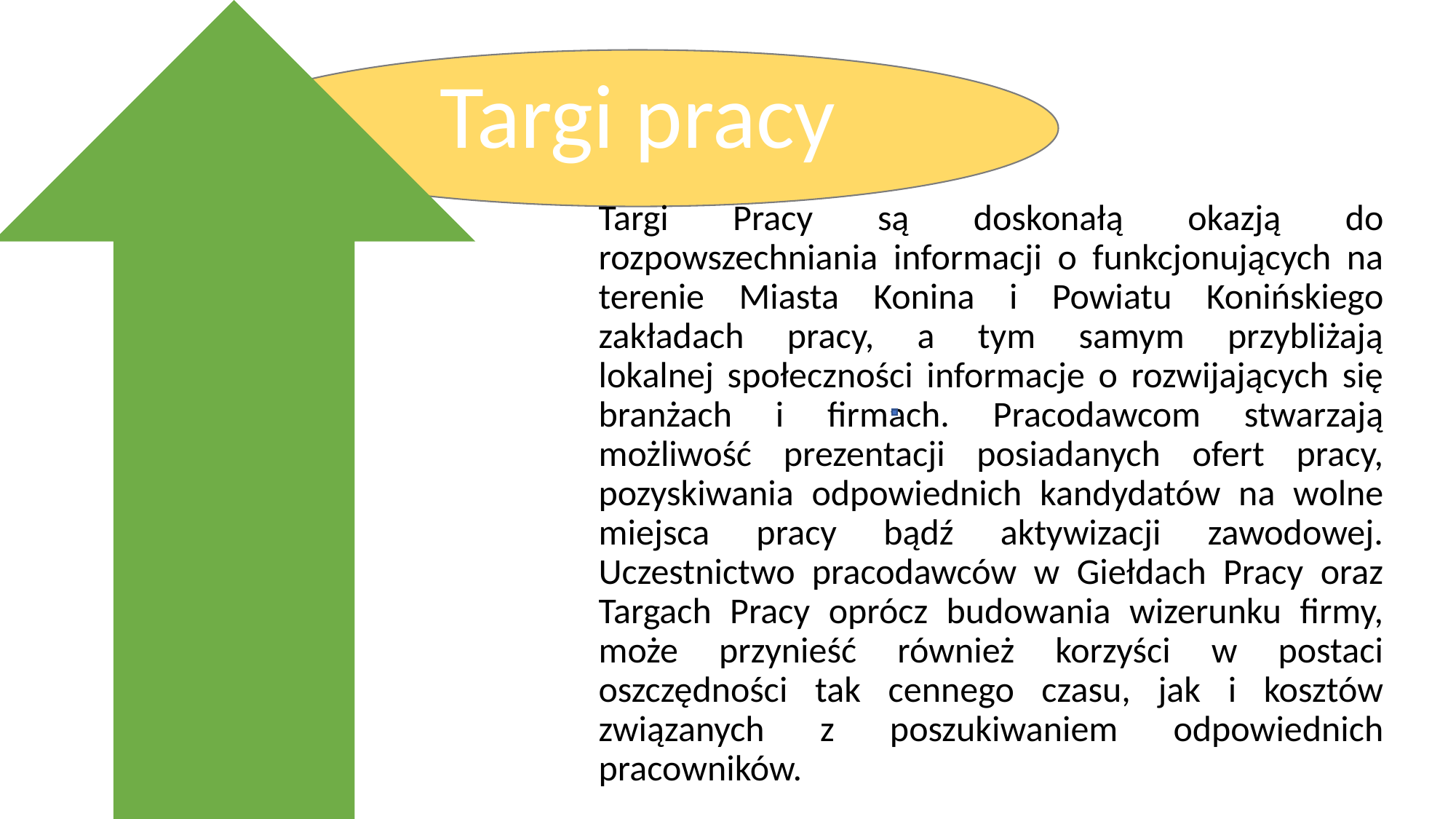

Targi Pracy są doskonałą okazją do rozpowszechniania informacji o funkcjonujących na terenie Miasta Konina i Powiatu Konińskiego zakładach pracy, a tym samym przybliżają
lokalnej społeczności informacje o rozwijających się branżach i firmach. Pracodawcom stwarzają możliwość prezentacji posiadanych ofert pracy, pozyskiwania odpowiednich kandydatów na wolne miejsca pracy bądź aktywizacji zawodowej. Uczestnictwo pracodawców w Giełdach Pracy oraz Targach Pracy oprócz budowania wizerunku firmy, może przynieść również korzyści w postaci oszczędności tak cennego czasu, jak i kosztów związanych z poszukiwaniem odpowiednich pracowników.
Targi pracy